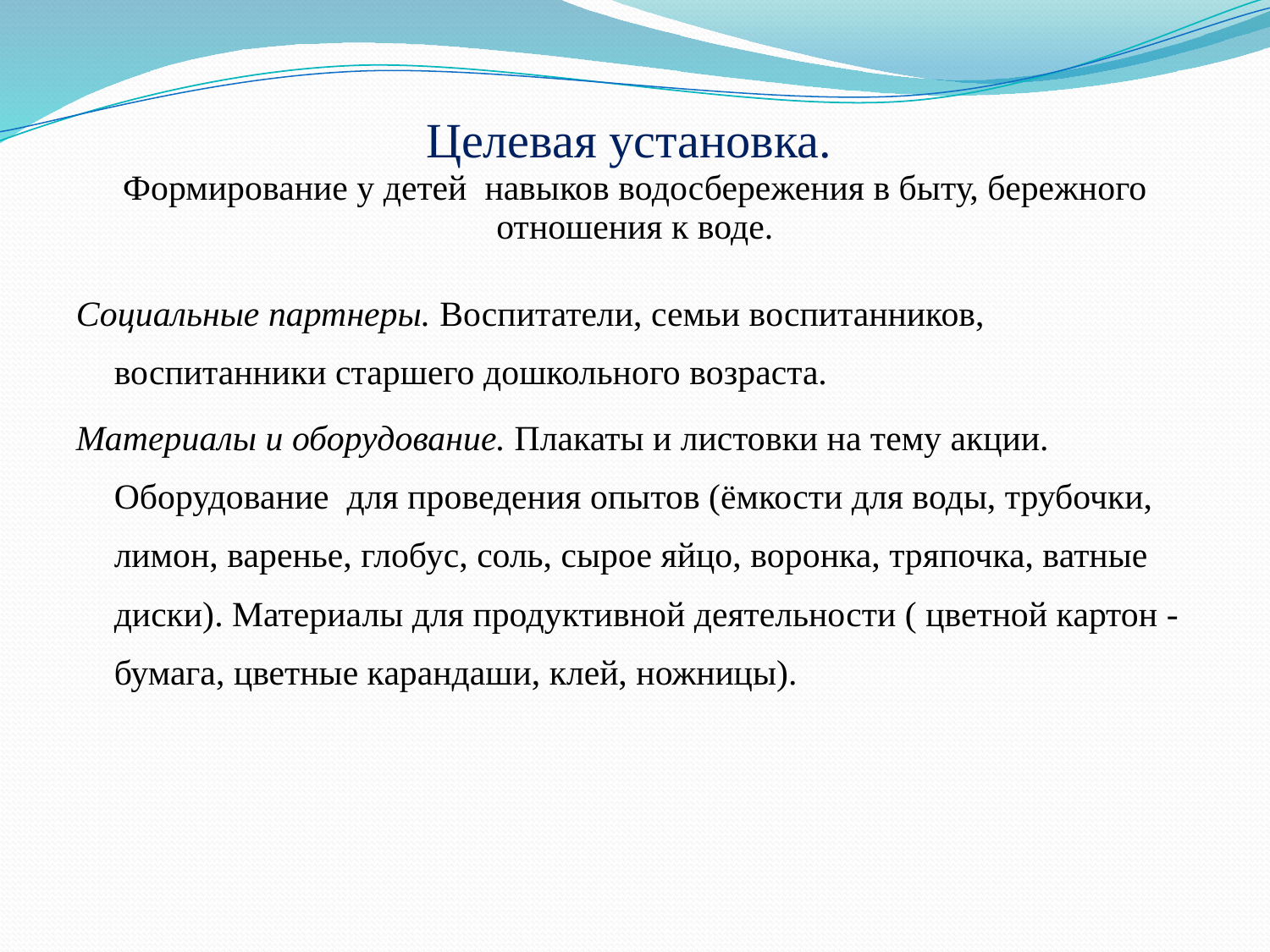

# Целевая установка. Формирование у детей  навыков водосбережения в быту, бережного отношения к воде.
Социальные партнеры. Воспитатели, семьи воспитанников, воспитанники старшего дошкольного возраста.
Материалы и оборудование. Плакаты и листовки на тему акции. Оборудование  для проведения опытов (ёмкости для воды, трубочки, лимон, варенье, глобус, соль, сырое яйцо, воронка, тряпочка, ватные диски). Материалы для продуктивной деятельности ( цветной картон - бумага, цветные карандаши, клей, ножницы).